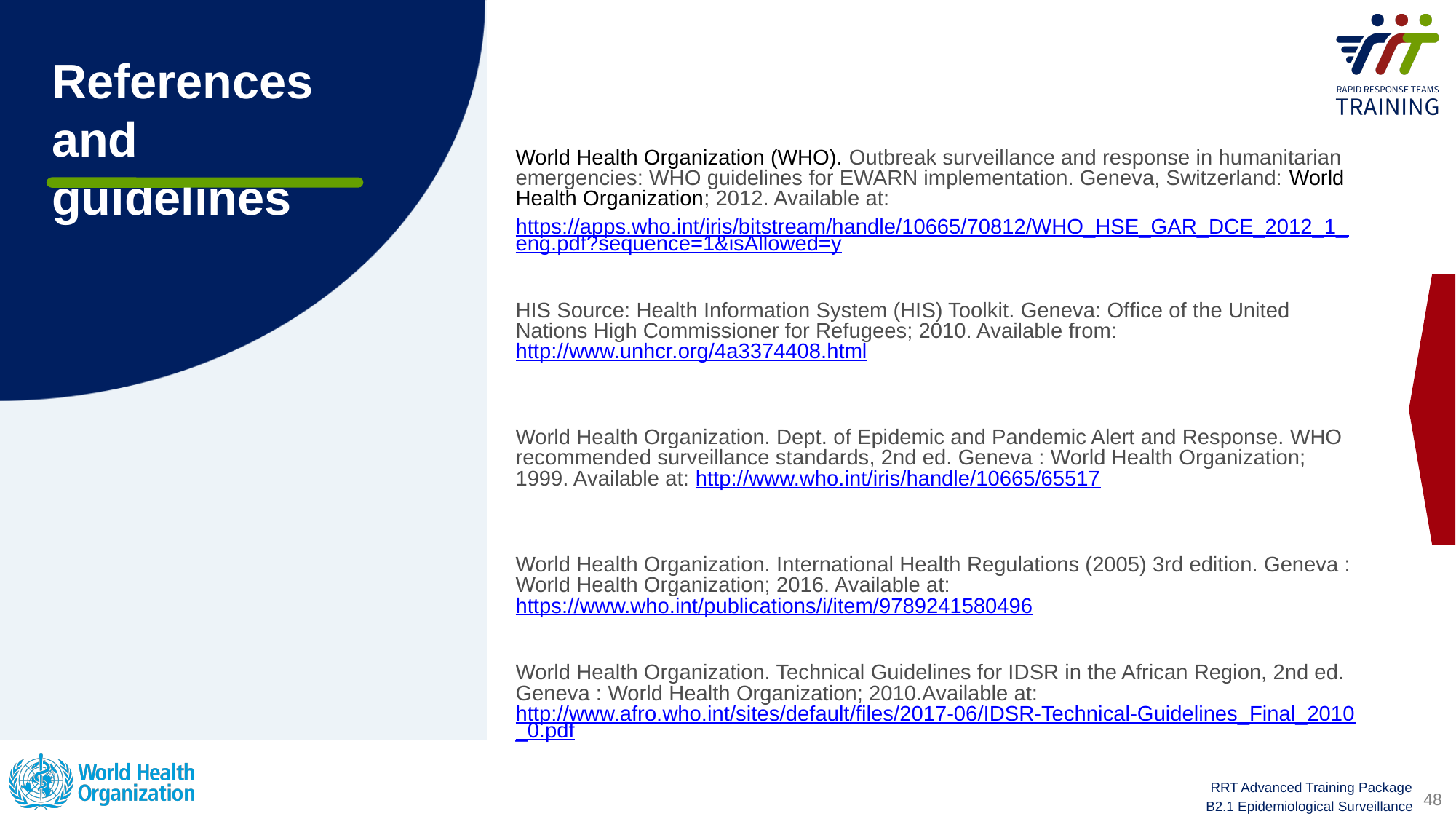

World Health Organization (WHO). Outbreak surveillance and response in humanitarian emergencies: WHO guidelines for EWARN implementation. Geneva, Switzerland: World Health Organization; 2012. Available at:
https://apps.who.int/iris/bitstream/handle/10665/70812/WHO_HSE_GAR_DCE_2012_1_eng.pdf?sequence=1&isAllowed=y

HIS Source: Health Information System (HIS) Toolkit. Geneva: Ofﬁce of the United Nations High Commissioner for Refugees; 2010. Available from: http://www.unhcr.org/4a3374408.html

World Health Organization. Dept. of Epidemic and Pandemic Alert and Response. WHO recommended surveillance standards, 2nd ed. Geneva : World Health Organization; 1999. Available at: http://www.who.int/iris/handle/10665/65517

World Health Organization. International Health Regulations (2005) 3rd edition. Geneva : World Health Organization; 2016. Available at: https://www.who.int/publications/i/item/9789241580496

World Health Organization. Technical Guidelines for IDSR in the African Region, 2nd ed. Geneva : World Health Organization; 2010.Available at: http://www.afro.who.int/sites/default/files/2017-06/IDSR-Technical-Guidelines_Final_2010_0.pdf